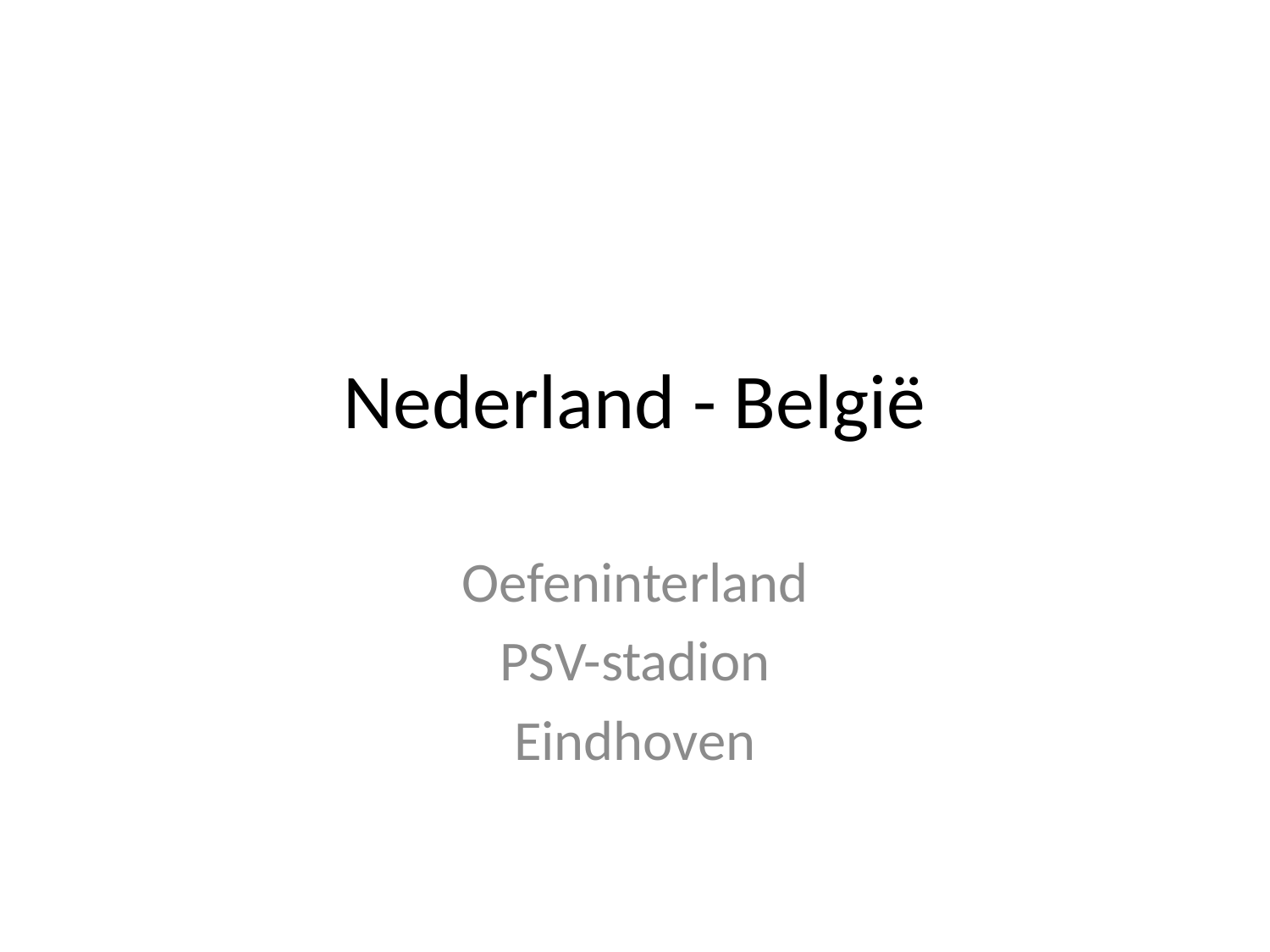

# Nederland - België
Oefeninterland
PSV-stadion
Eindhoven